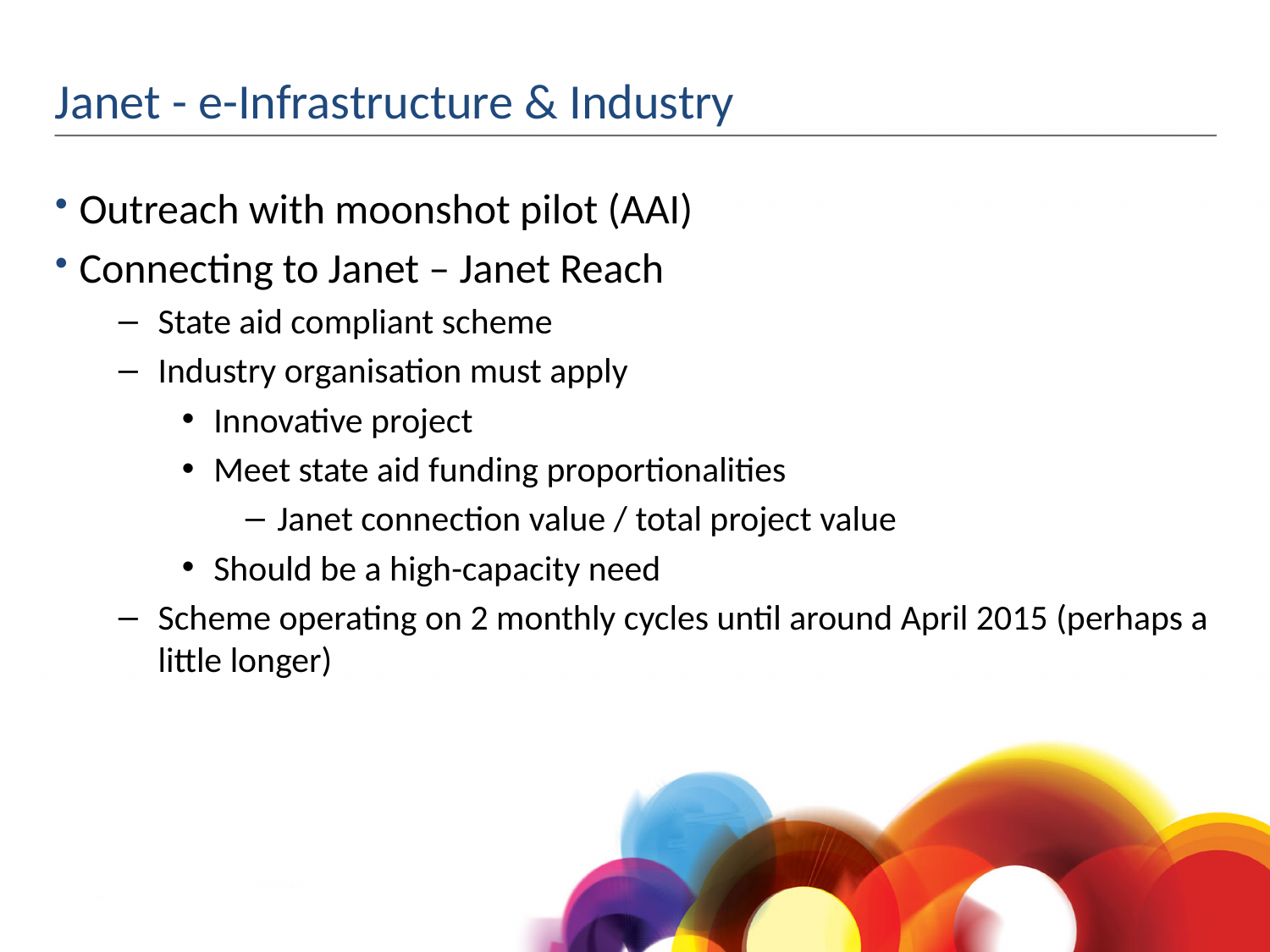

# Janet - e-Infrastructure & Industry
Outreach with moonshot pilot (AAI)
Connecting to Janet – Janet Reach
State aid compliant scheme
Industry organisation must apply
Innovative project
Meet state aid funding proportionalities
Janet connection value / total project value
Should be a high-capacity need
Scheme operating on 2 monthly cycles until around April 2015 (perhaps a little longer)